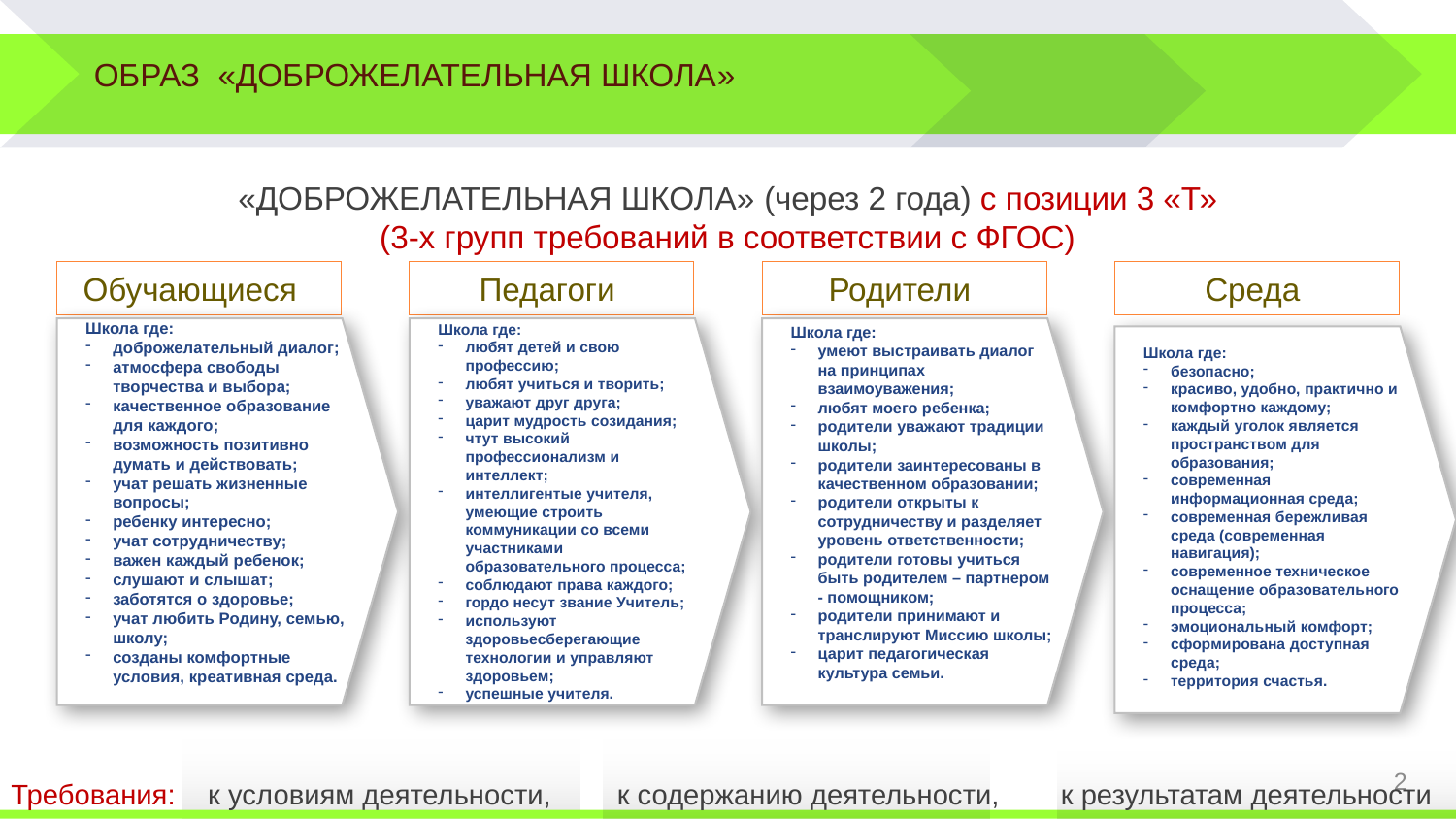

ОБРАЗ  «ДОБРОЖЕЛАТЕЛЬНАЯ ШКОЛА»

 «ДОБРОЖЕЛАТЕЛЬНАЯ ШКОЛА» (через 2 года) с позиции 3 «Т»
(3-х групп требований в соответствии с ФГОС)

Обучающиеся
Педагоги
Родители
Среда
Школа где:
доброжелательный диалог;
атмосфера свободы творчества и выбора;
качественное образование для каждого;
возможность позитивно думать и действовать;
учат решать жизненные вопросы;
ребенку интересно;
учат сотрудничеству;
важен каждый ребенок;
слушают и слышат;
заботятся о здоровье;
учат любить Родину, семью, школу;
созданы комфортные условия, креативная среда.

Школа где:
любят детей и свою профессию;
любят учиться и творить;
уважают друг друга;
царит мудрость созидания;
чтут высокий профессионализм и интеллект;
интеллигентые учителя, умеющие строить коммуникации со всеми участниками образовательного процесса;
соблюдают права каждого;
гордо несут звание Учитель;
используют здоровьесберегающие технологии и управляют здоровьем;
успешные учителя.

Школа где:
умеют выстраивать диалог на принципах взаимоуважения;
любят моего ребенка;
родители уважают традиции школы;
родители заинтересованы в качественном образовании;
родители открыты к сотрудничеству и разделяет уровень ответственности;
родители готовы учиться быть родителем – партнером - помощником;
родители принимают и транслируют Миссию школы;
царит педагогическая культура семьи.

Школа где:
безопасно;
красиво, удобно, практично и комфортно каждому;
каждый уголок является пространством для образования;
современная информационная среда;
современная бережливая среда (современная навигация);
современное техническое оснащение образовательного процесса;
эмоциональный комфорт;
сформирована доступная среда;
территория счастья.

2
Требования:
к условиям деятельности,
к содержанию деятельности,
к результатам деятельности